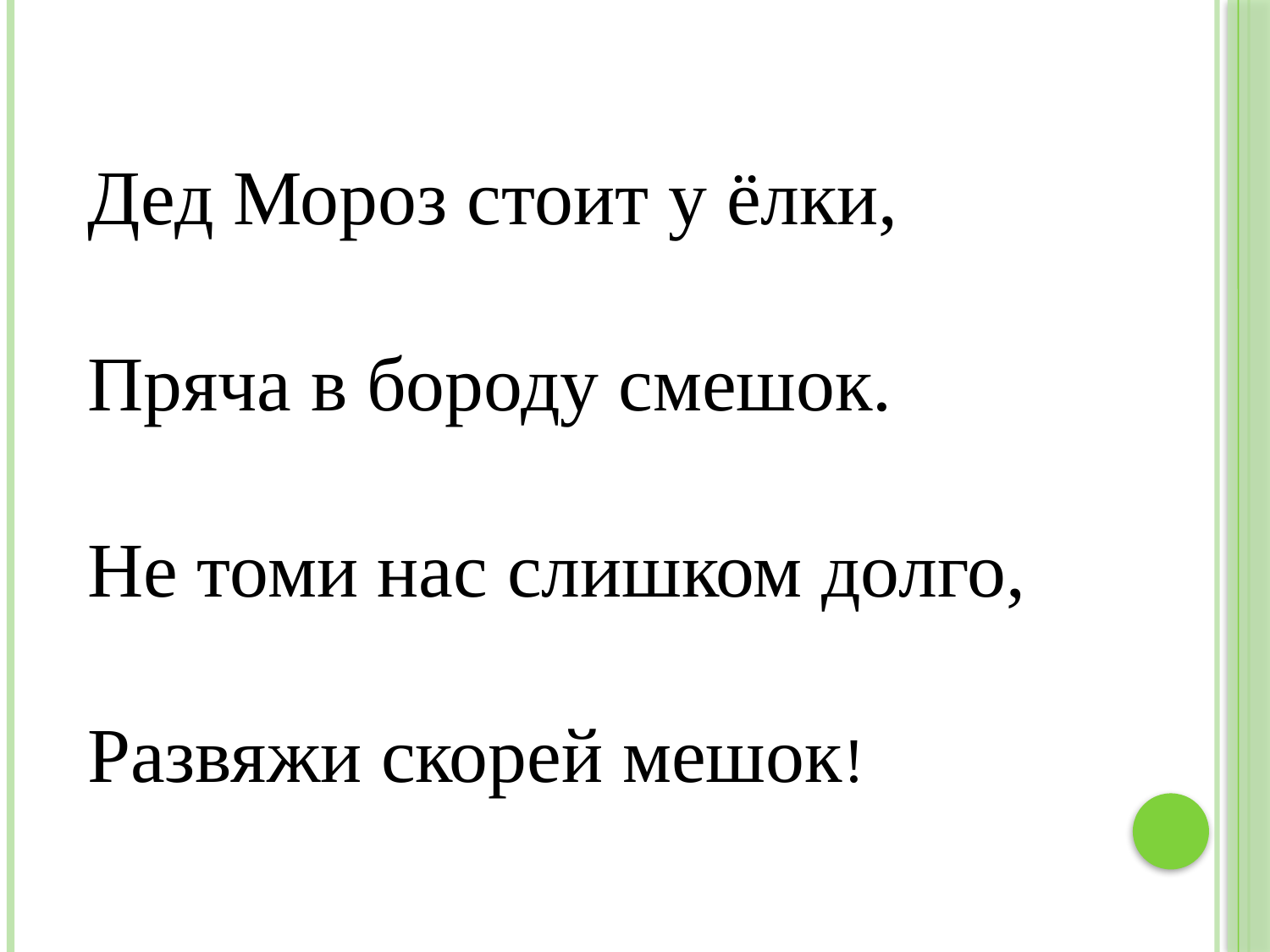

#
Дед Мороз стоит у ёлки,

Пряча в бороду смешок.

Не томи нас слишком долго,

Развяжи скорей мешок!